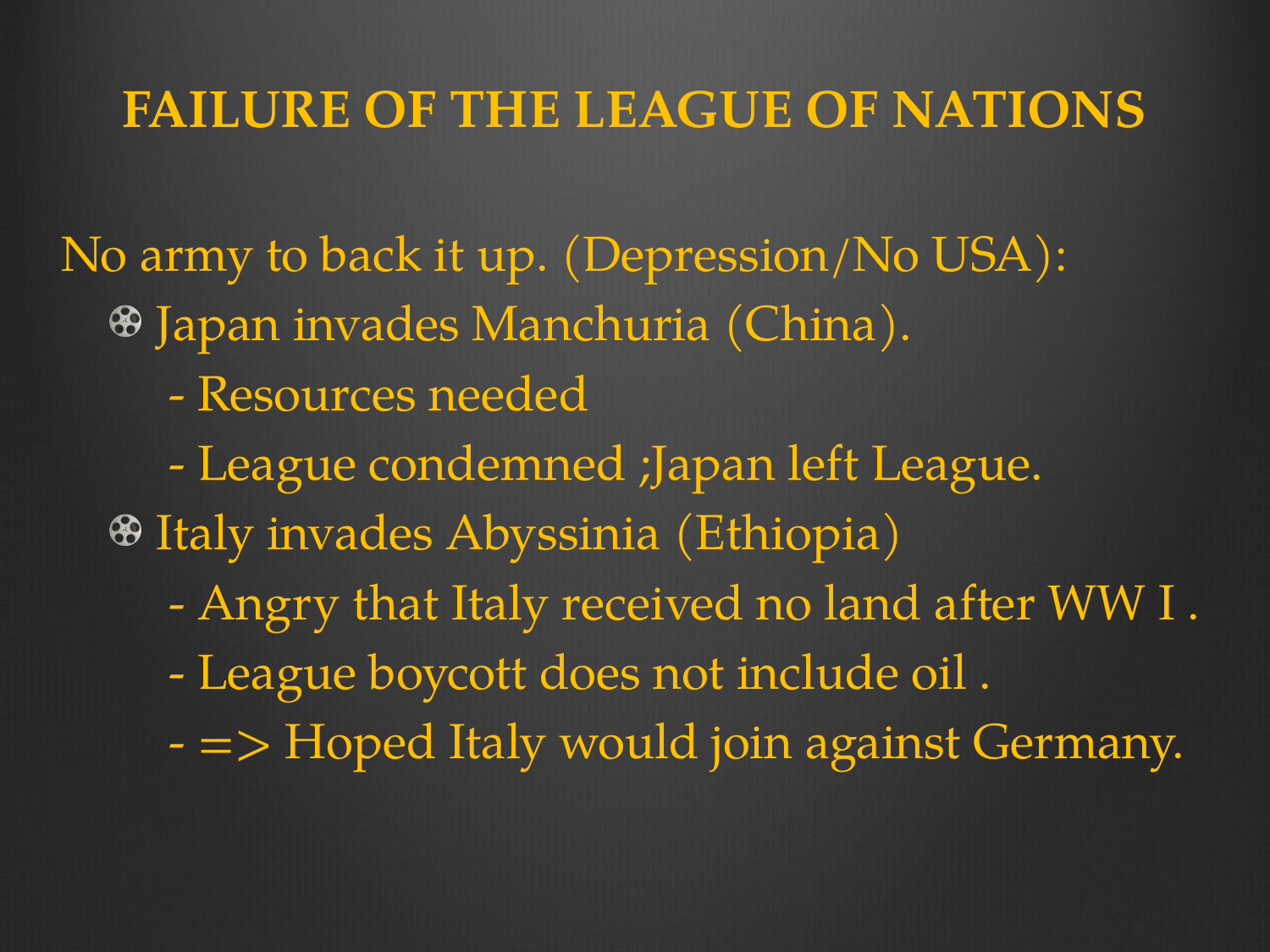

# FAILURE OF THE LEAGUE OF NATIONS
No army to back it up. (Depression/No USA):
Japan invades Manchuria (China).
 - Resources needed
 - League condemned ;Japan left League.
Italy invades Abyssinia (Ethiopia)
 - Angry that Italy received no land after WW I .
 - League boycott does not include oil .
 - => Hoped Italy would join against Germany.